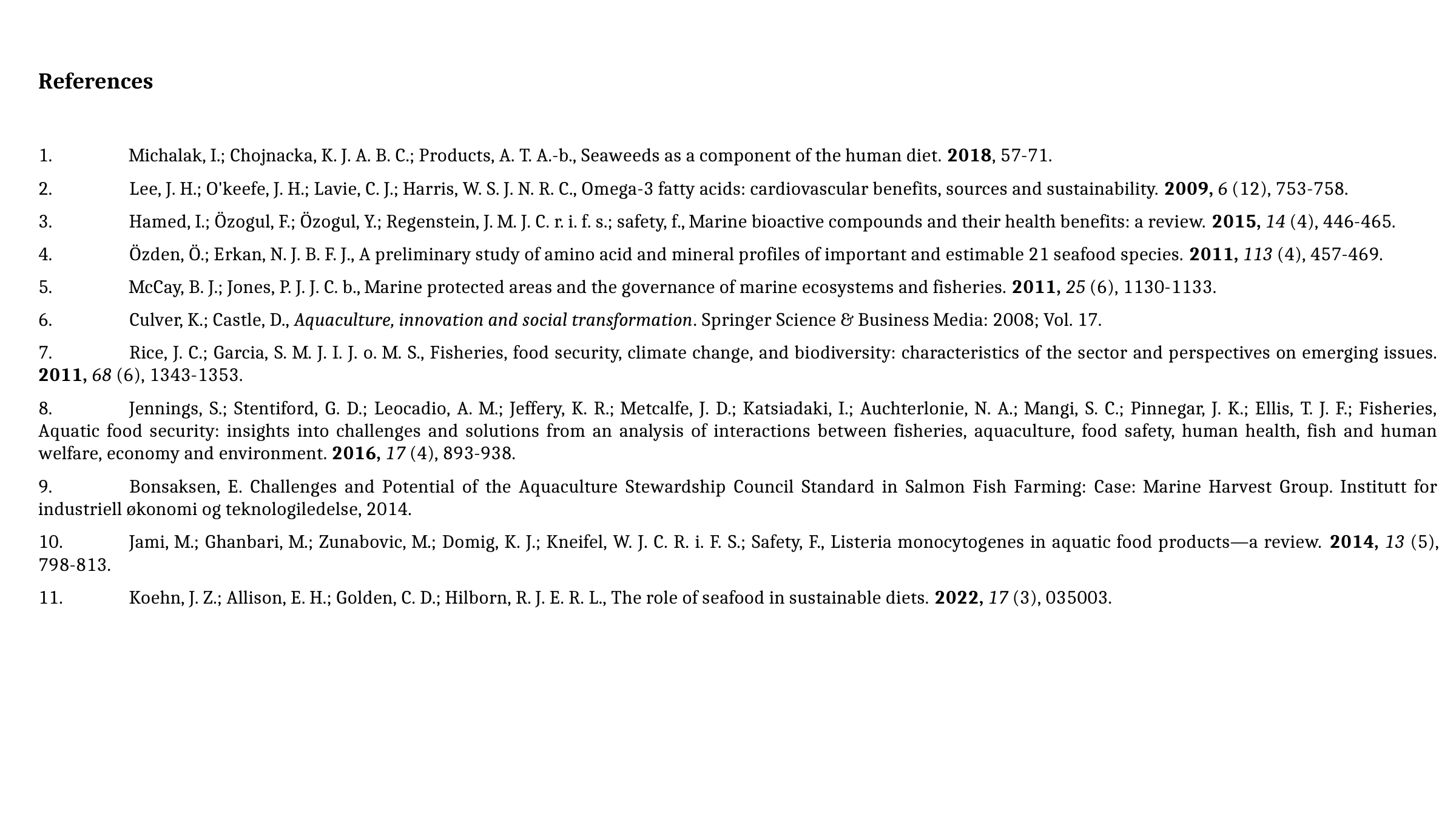

References

1.	Michalak, I.; Chojnacka, K. J. A. B. C.; Products, A. T. A.-b., Seaweeds as a component of the human diet. 2018, 57-71.
2.	Lee, J. H.; O'keefe, J. H.; Lavie, C. J.; Harris, W. S. J. N. R. C., Omega-3 fatty acids: cardiovascular benefits, sources and sustainability. 2009, 6 (12), 753-758.
3.	Hamed, I.; Özogul, F.; Özogul, Y.; Regenstein, J. M. J. C. r. i. f. s.; safety, f., Marine bioactive compounds and their health benefits: a review. 2015, 14 (4), 446-465.
4.	Özden, Ö.; Erkan, N. J. B. F. J., A preliminary study of amino acid and mineral profiles of important and estimable 21 seafood species. 2011, 113 (4), 457-469.
5.	McCay, B. J.; Jones, P. J. J. C. b., Marine protected areas and the governance of marine ecosystems and fisheries. 2011, 25 (6), 1130-1133.
6.	Culver, K.; Castle, D., Aquaculture, innovation and social transformation. Springer Science & Business Media: 2008; Vol. 17.
7.	Rice, J. C.; Garcia, S. M. J. I. J. o. M. S., Fisheries, food security, climate change, and biodiversity: characteristics of the sector and perspectives on emerging issues. 2011, 68 (6), 1343-1353.
8.	Jennings, S.; Stentiford, G. D.; Leocadio, A. M.; Jeffery, K. R.; Metcalfe, J. D.; Katsiadaki, I.; Auchterlonie, N. A.; Mangi, S. C.; Pinnegar, J. K.; Ellis, T. J. F.; Fisheries, Aquatic food security: insights into challenges and solutions from an analysis of interactions between fisheries, aquaculture, food safety, human health, fish and human welfare, economy and environment. 2016, 17 (4), 893-938.
9.	Bonsaksen, E. Challenges and Potential of the Aquaculture Stewardship Council Standard in Salmon Fish Farming: Case: Marine Harvest Group. Institutt for industriell økonomi og teknologiledelse, 2014.
10.	Jami, M.; Ghanbari, M.; Zunabovic, M.; Domig, K. J.; Kneifel, W. J. C. R. i. F. S.; Safety, F., Listeria monocytogenes in aquatic food products—a review. 2014, 13 (5), 798-813.
11.	Koehn, J. Z.; Allison, E. H.; Golden, C. D.; Hilborn, R. J. E. R. L., The role of seafood in sustainable diets. 2022, 17 (3), 035003.